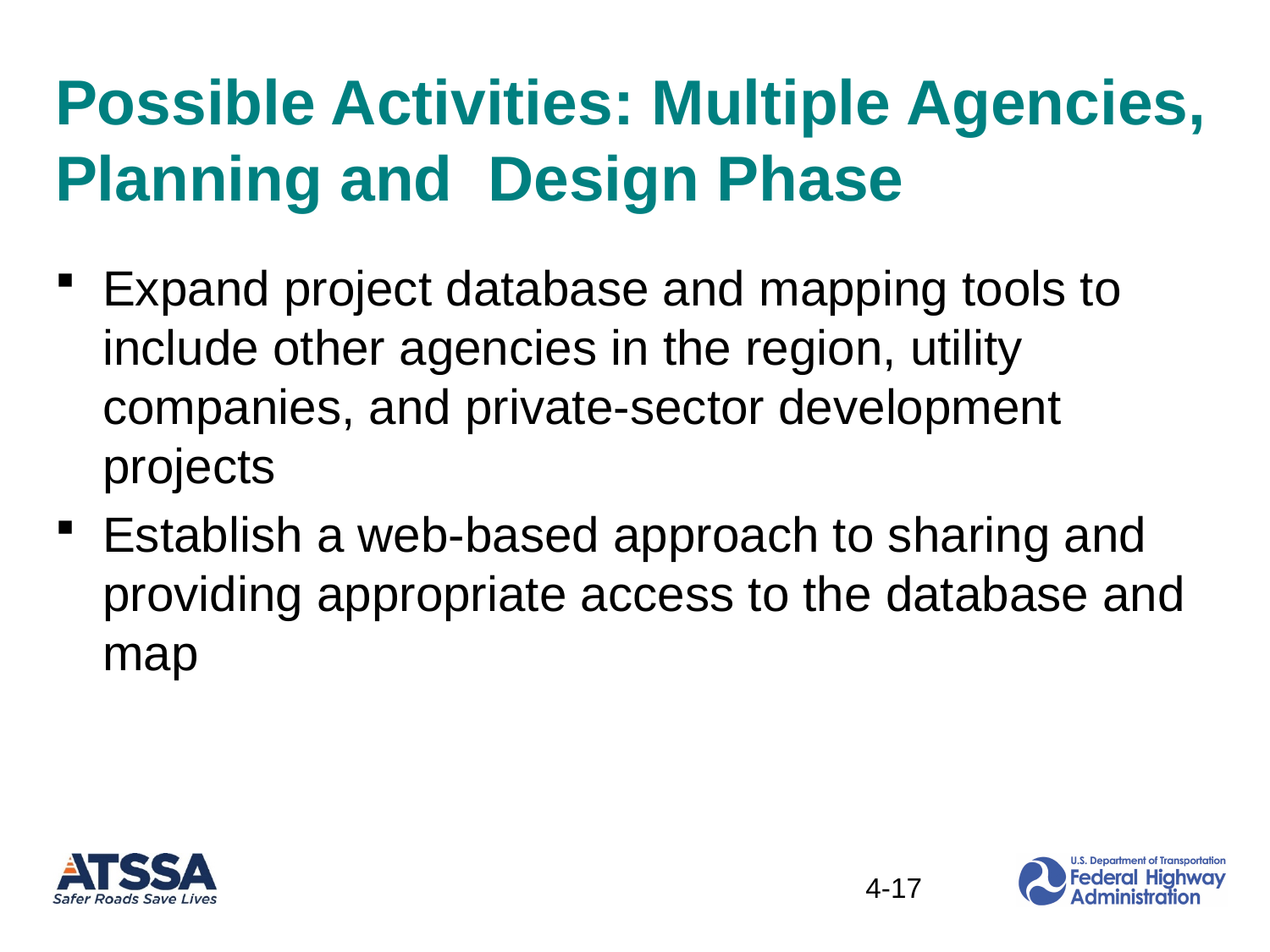

# Possible Activities: Multiple Agencies, Planning and  Design Phase
Expand project database and mapping tools to include other agencies in the region, utility companies, and private-sector development projects
Establish a web-based approach to sharing and providing appropriate access to the database and map